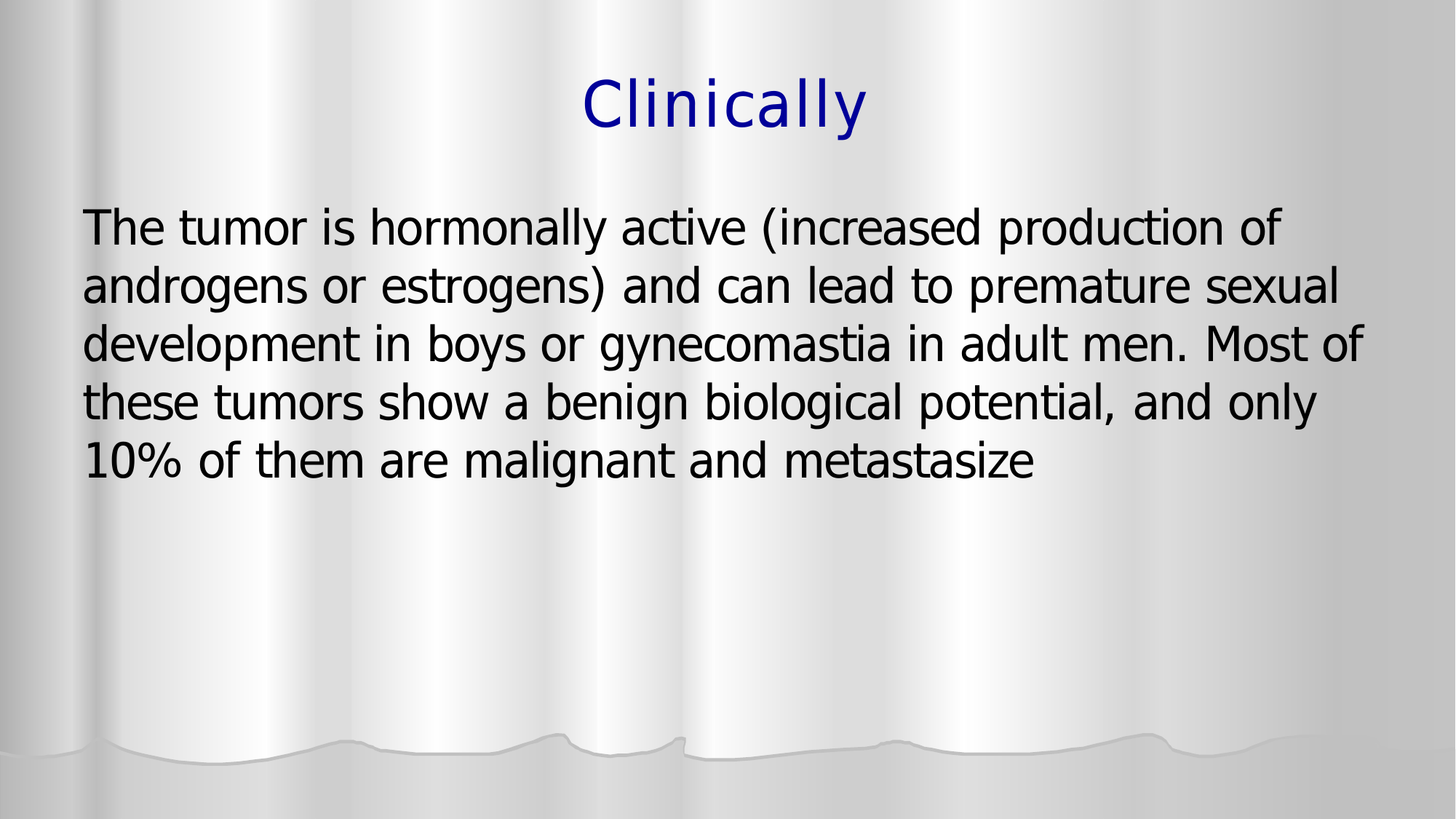

# Clinically
The tumor is hormonally active (increased production of androgens or estrogens) and can lead to premature sexual development in boys or gynecomastia in adult men. Most of these tumors show a benign biological potential, and only 10% of them are malignant and metastasize